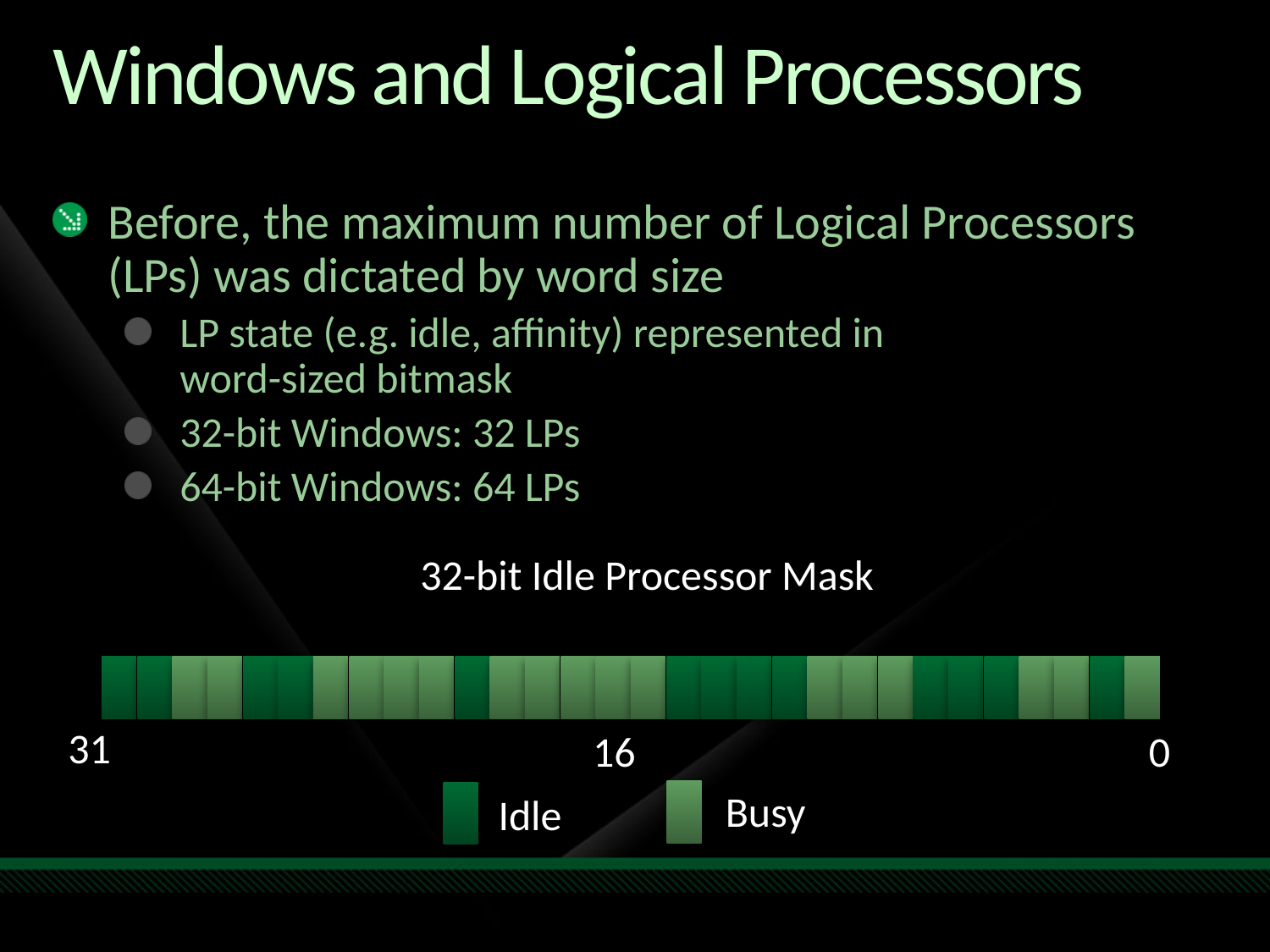

# Windows and Logical Processors
Before, the maximum number of Logical Processors (LPs) was dictated by word size
LP state (e.g. idle, affinity) represented in
word-sized bitmask
32-bit Windows: 32 LPs
64-bit Windows: 64 LPs
32-bit Idle Processor Mask

31
16
0
Busy

Idle